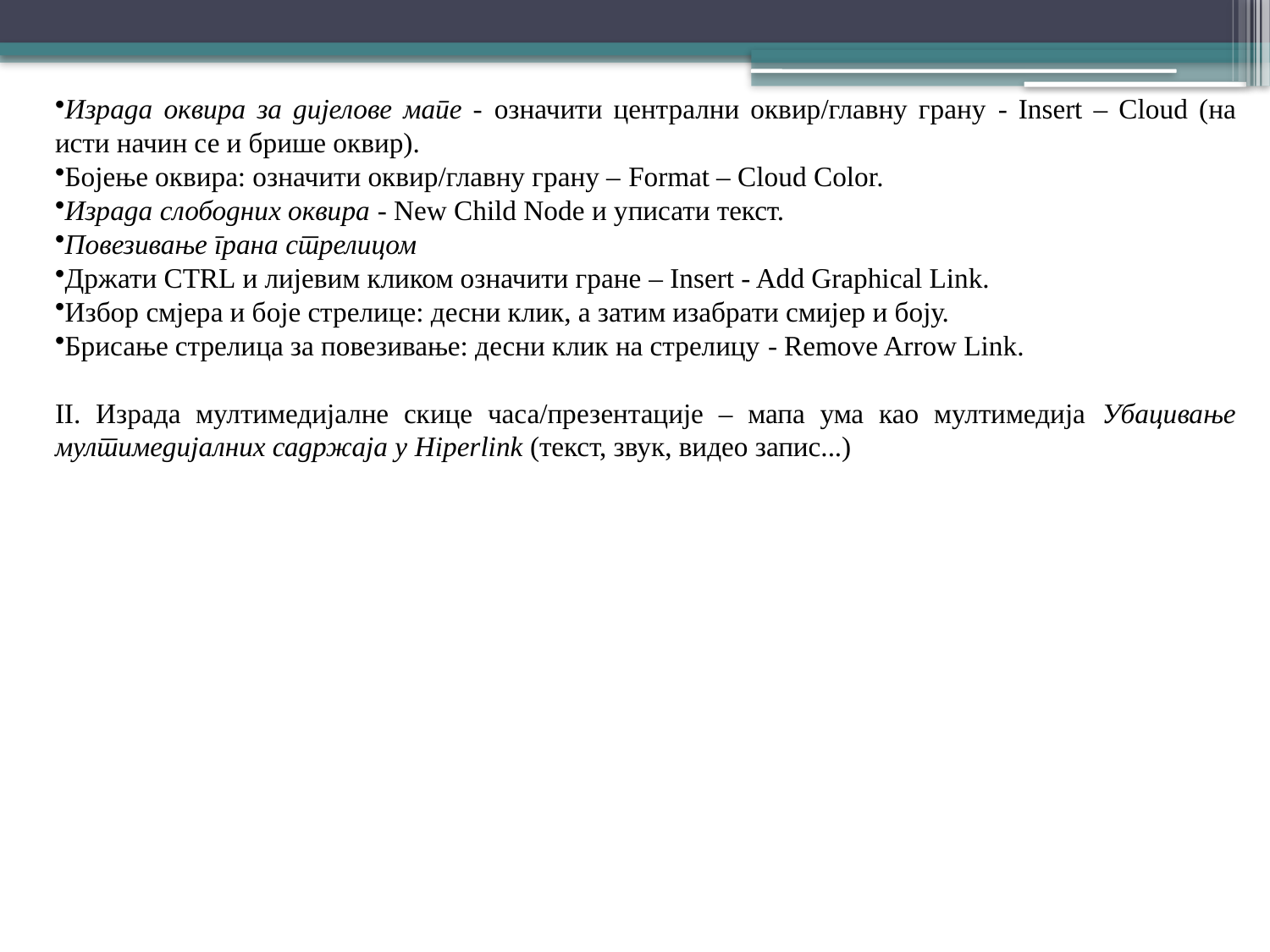

Израда оквира за дијелове мапе - означити централни оквир/главну грану - Insert – Cloud (на исти начин се и брише оквир).
Бојење оквира: означити оквир/главну грану – Format – Cloud Color.
Израда слободних оквира - New Child Node и уписати текст.
Повезивање грана стрелицом
Држати CTRL и лијевим кликом означити гране – Insert - Add Graphical Link.
Избор смјера и боје стрелице: десни клик, а затим изабрати смијер и боју.
Брисање стрелица за повезивање: десни клик на стрелицу - Remove Arrow Link.

II. Израда мултимедијалне скице часа/презентације – мапа ума као мултимедија Убацивање мултимедијалних садржаја у Hiperlink (текст, звук, видео запис...)